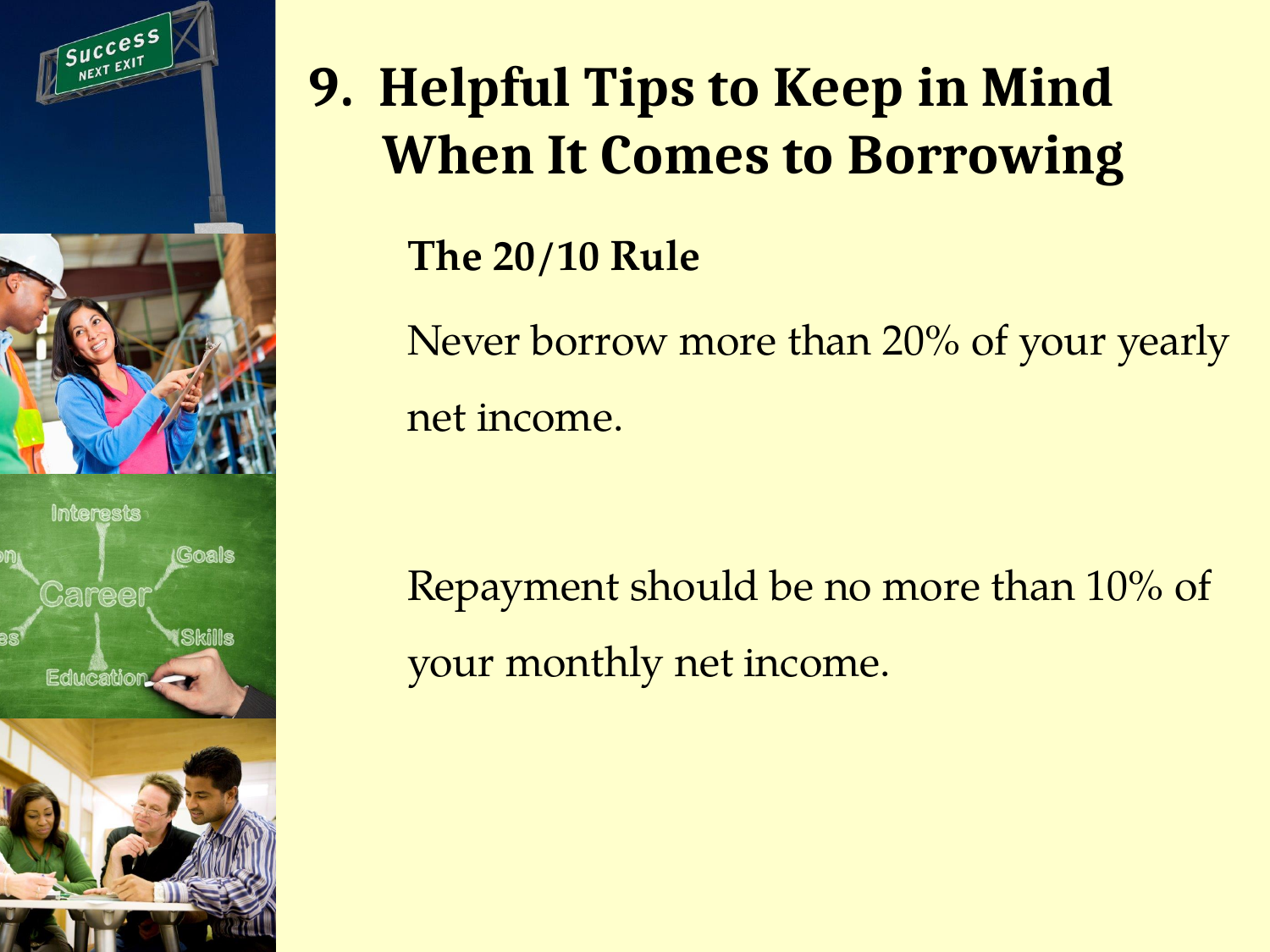

# 9.  Helpful Tips to Keep in Mind When It Comes to Borrowing
The 20/10 Rule
Never borrow more than 20% of your yearly net income.

Repayment should be no more than 10% of your monthly net income.